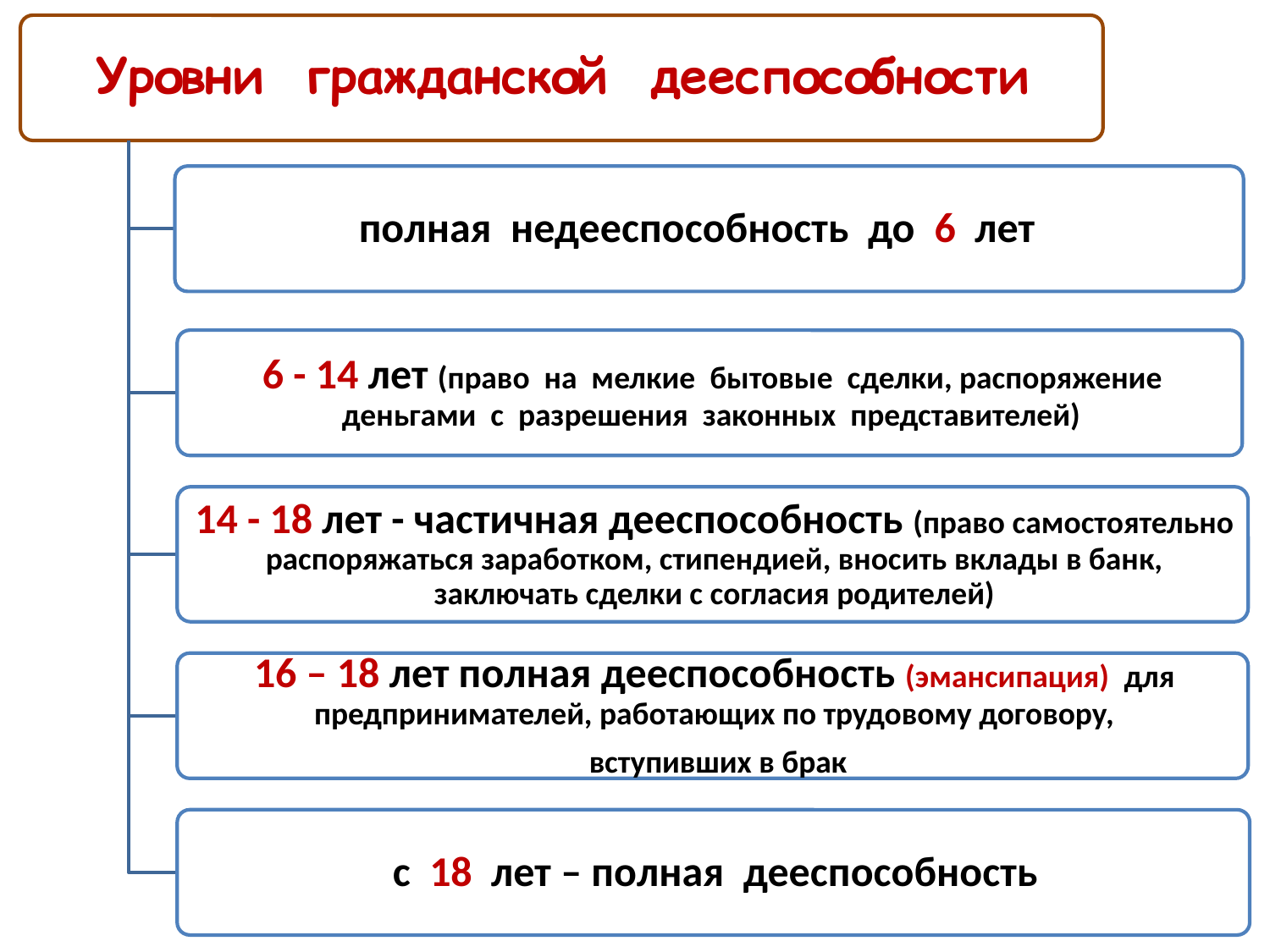

Уровни  гражданской  дееспособности
полная  недееспособность  до  6  лет
 6 - 14 лет (право  на  мелкие  бытовые  сделки, распоряжение  деньгами  с  разрешения  законных  представителей)
14 - 18 лет - частичная дееспособность (право самостоятельно распоряжаться заработком, стипендией, вносить вклады в банк, заключать сделки с согласия родителей)
16 – 18 лет полная дееспособность (эмансипация)  для предпринимателей, работающих по трудовому договору,
 вступивших в брак
с  18  лет – полная  дееспособность